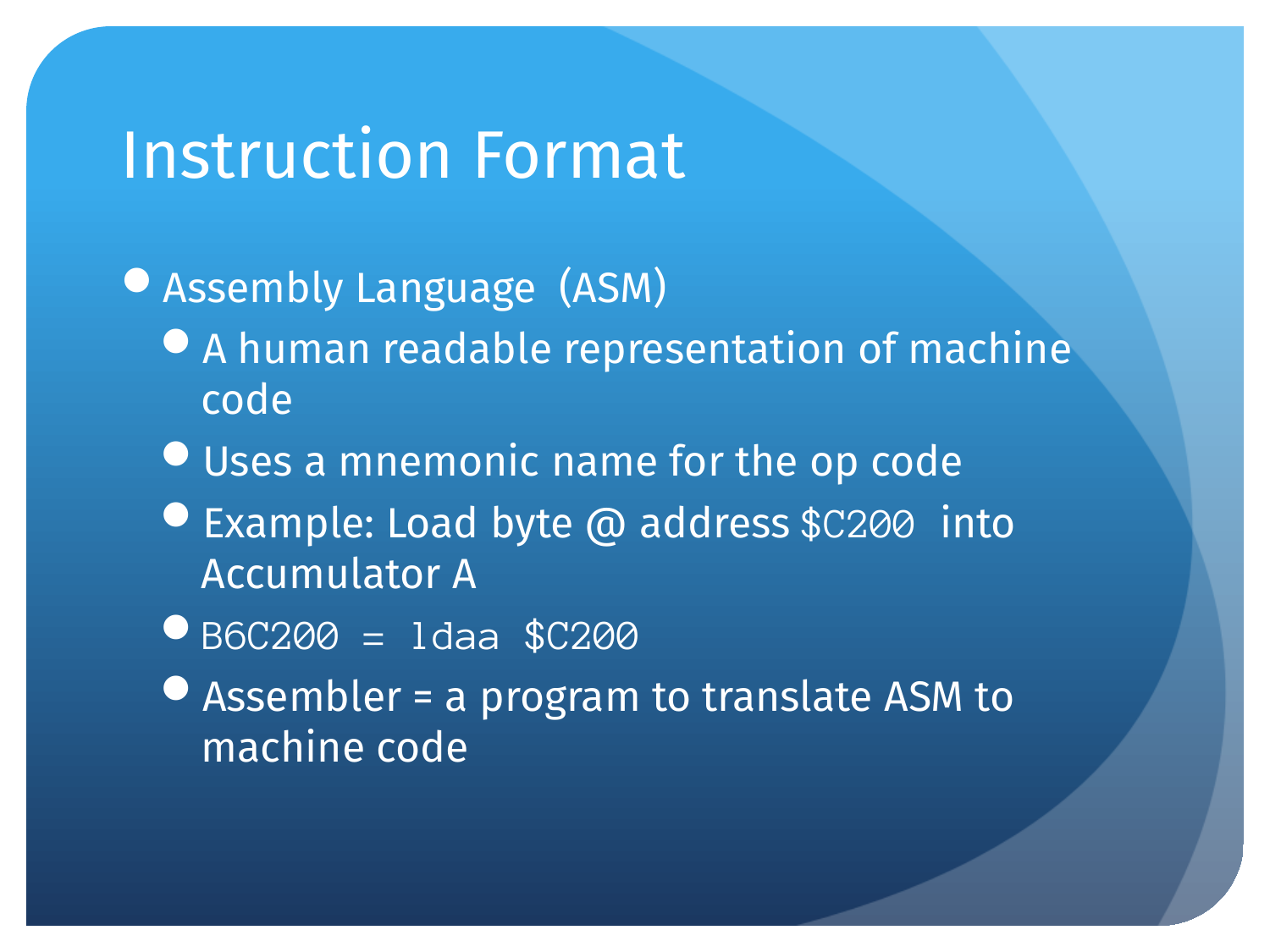

# Instruction Format
Assembly Language  (ASM)
A human readable representation of machine code
Uses a mnemonic name for the op code
Example: Load byte @ address $C200 into Accumulator A
B6C200 = ldaa $C200
Assembler = a program to translate ASM to machine code